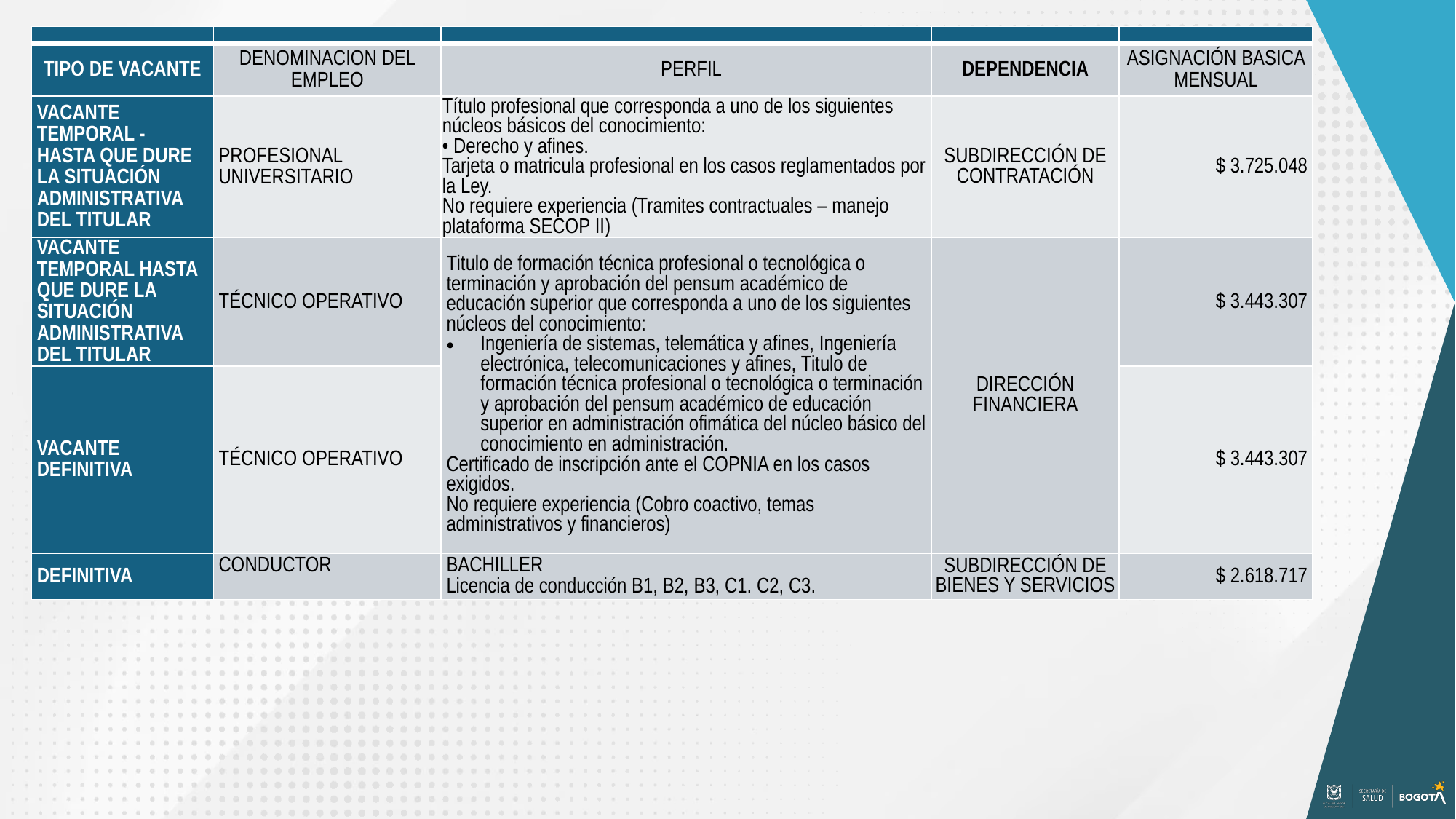

|  |  |  |  |  |
| --- | --- | --- | --- | --- |
| TIPO DE VACANTE | DENOMINACION DEL EMPLEO | PERFIL | DEPENDENCIA | ASIGNACIÓN BASICA MENSUAL |
| VACANTE TEMPORAL - HASTA QUE DURE LA SITUACIÓN ADMINISTRATIVA DEL TITULAR | PROFESIONAL UNIVERSITARIO | Título profesional que corresponda a uno de los siguientes núcleos básicos del conocimiento: • Derecho y afines. Tarjeta o matricula profesional en los casos reglamentados por la Ley. No requiere experiencia (Tramites contractuales – manejo plataforma SECOP II) | SUBDIRECCIÓN DE CONTRATACIÓN | $ 3.725.048 |
| VACANTE TEMPORAL HASTA QUE DURE LA SITUACIÓN ADMINISTRATIVA DEL TITULAR | TÉCNICO OPERATIVO | Titulo de formación técnica profesional o tecnológica o terminación y aprobación del pensum académico de educación superior que corresponda a uno de los siguientes núcleos del conocimiento: Ingeniería de sistemas, telemática y afines, Ingeniería electrónica, telecomunicaciones y afines, Titulo de formación técnica profesional o tecnológica o terminación y aprobación del pensum académico de educación superior en administración ofimática del núcleo básico del conocimiento en administración. Certificado de inscripción ante el COPNIA en los casos exigidos. No requiere experiencia (Cobro coactivo, temas administrativos y financieros) | DIRECCIÓN FINANCIERA | $ 3.443.307 |
| VACANTE DEFINITIVA | TÉCNICO OPERATIVO |  |  | $ 3.443.307 |
| DEFINITIVA | CONDUCTOR | BACHILLER Licencia de conducción B1, B2, B3, C1. C2, C3. | SUBDIRECCIÓN DE BIENES Y SERVICIOS | $ 2.618.717 |